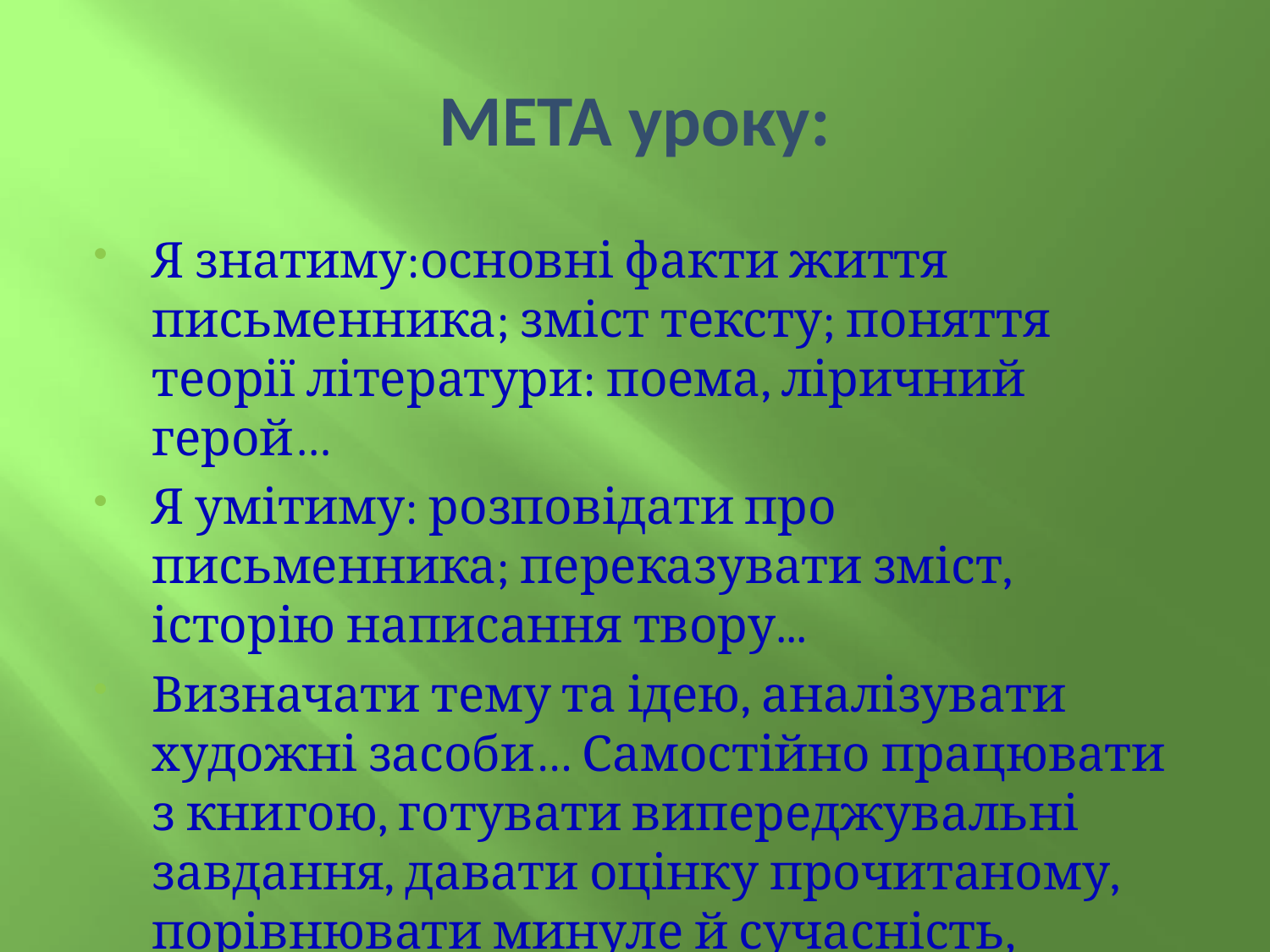

# МЕТА уроку:
Я знатиму:основні факти життя письменника; зміст тексту; поняття теорії літератури: поема, ліричний герой…
Я умітиму: розповідати про письменника; переказувати зміст, історію написання твору...
Визначати тему та ідею, аналізувати художні засоби… Самостійно працювати з книгою, готувати випереджувальні завдання, давати оцінку прочитаному, порівнювати минуле й сучасність, висловлювати власні думки…